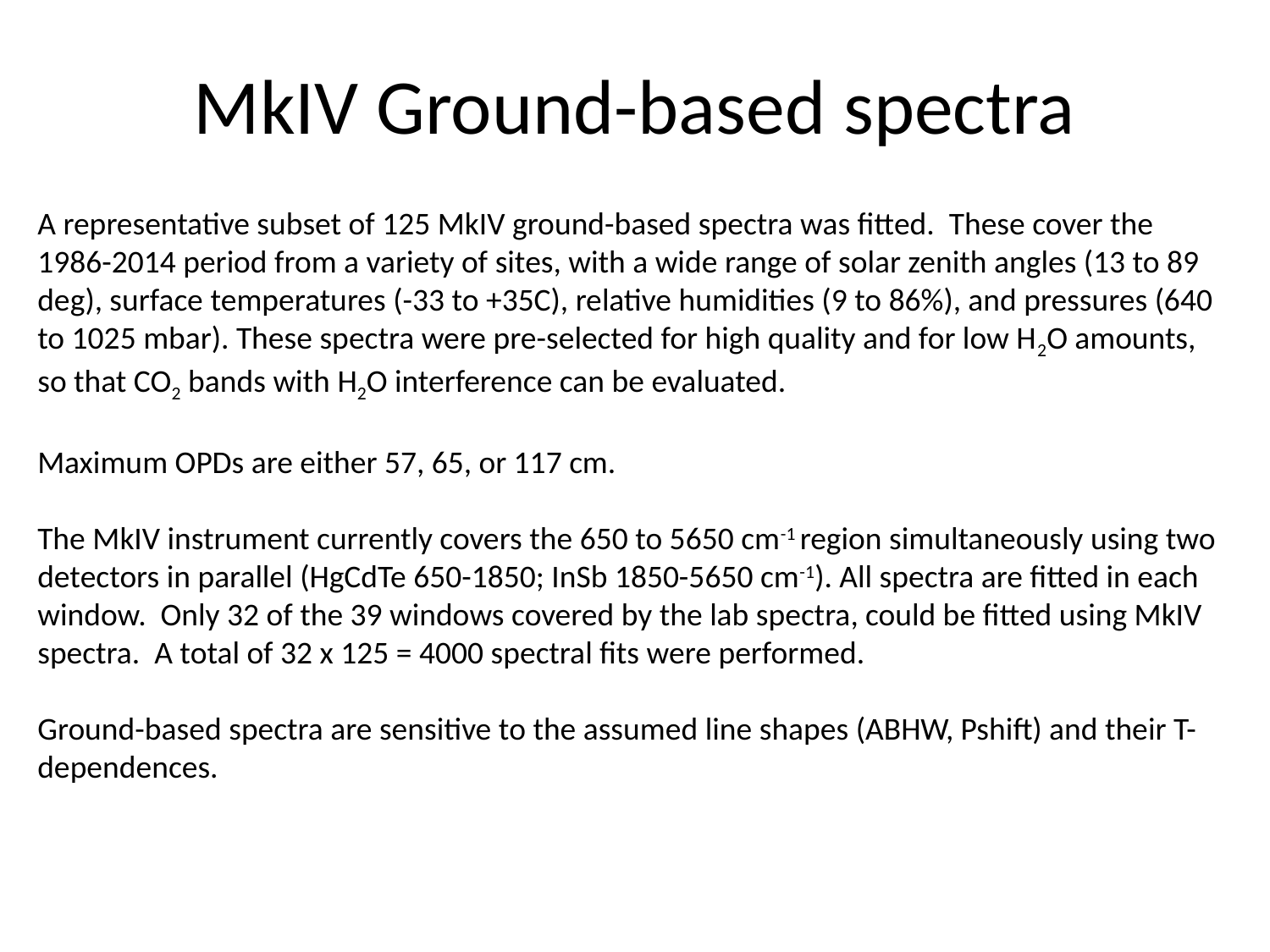

# MkIV Ground-based spectra
A representative subset of 125 MkIV ground-based spectra was fitted.  These cover the 1986-2014 period from a variety of sites, with a wide range of solar zenith angles (13 to 89 deg), surface temperatures (-33 to +35C), relative humidities (9 to 86%), and pressures (640 to 1025 mbar). These spectra were pre-selected for high quality and for low H2O amounts, so that CO2 bands with H2O interference can be evaluated.

Maximum OPDs are either 57, 65, or 117 cm.

The MkIV instrument currently covers the 650 to 5650 cm-1 region simultaneously using two detectors in parallel (HgCdTe 650-1850; InSb 1850-5650 cm-1). All spectra are fitted in each window.  Only 32 of the 39 windows covered by the lab spectra, could be fitted using MkIV  spectra.  A total of 32 x 125 = 4000 spectral fits were performed.

Ground-based spectra are sensitive to the assumed line shapes (ABHW, Pshift) and their T-dependences.